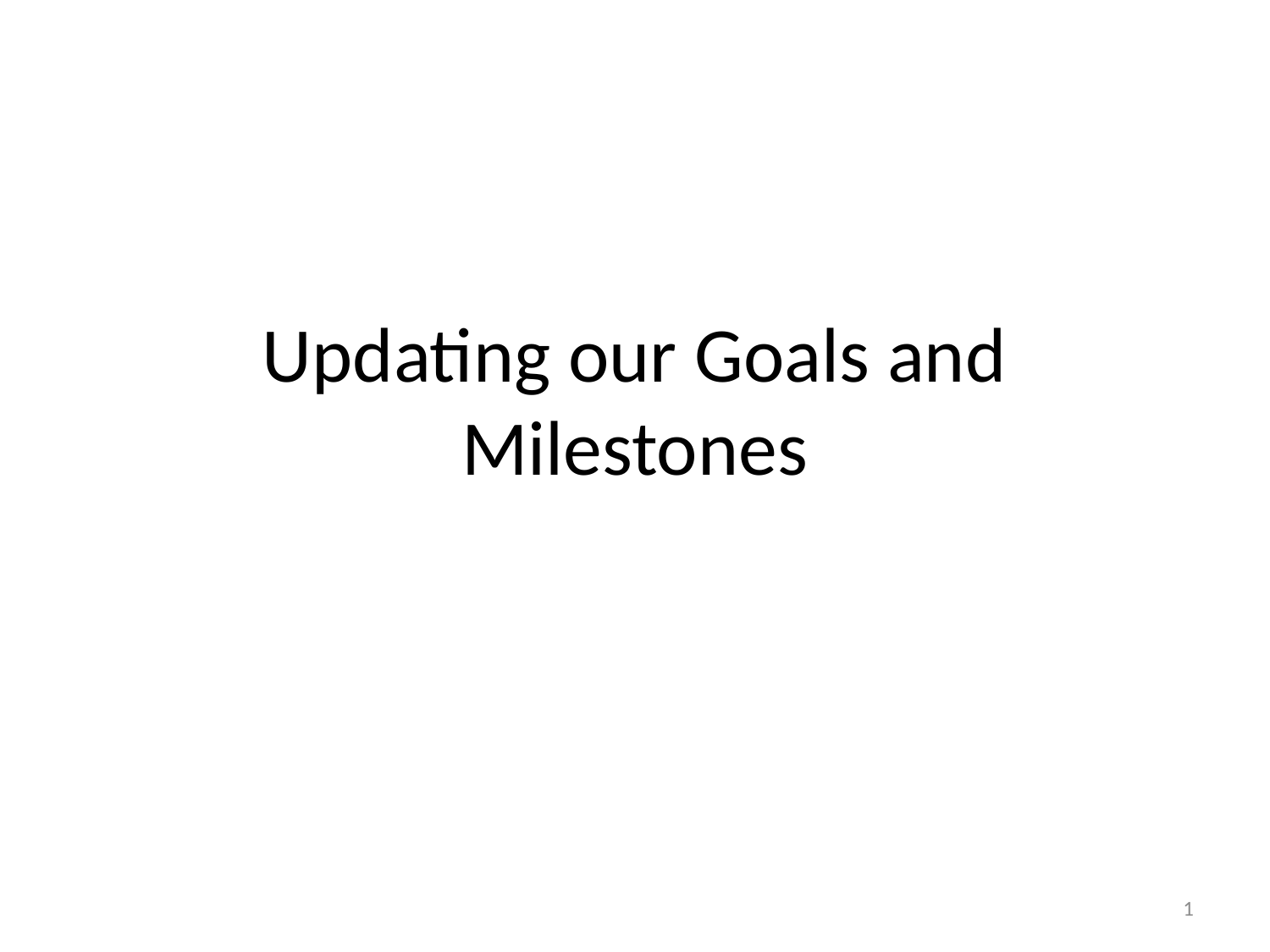

# Updating our Goals and Milestones

1